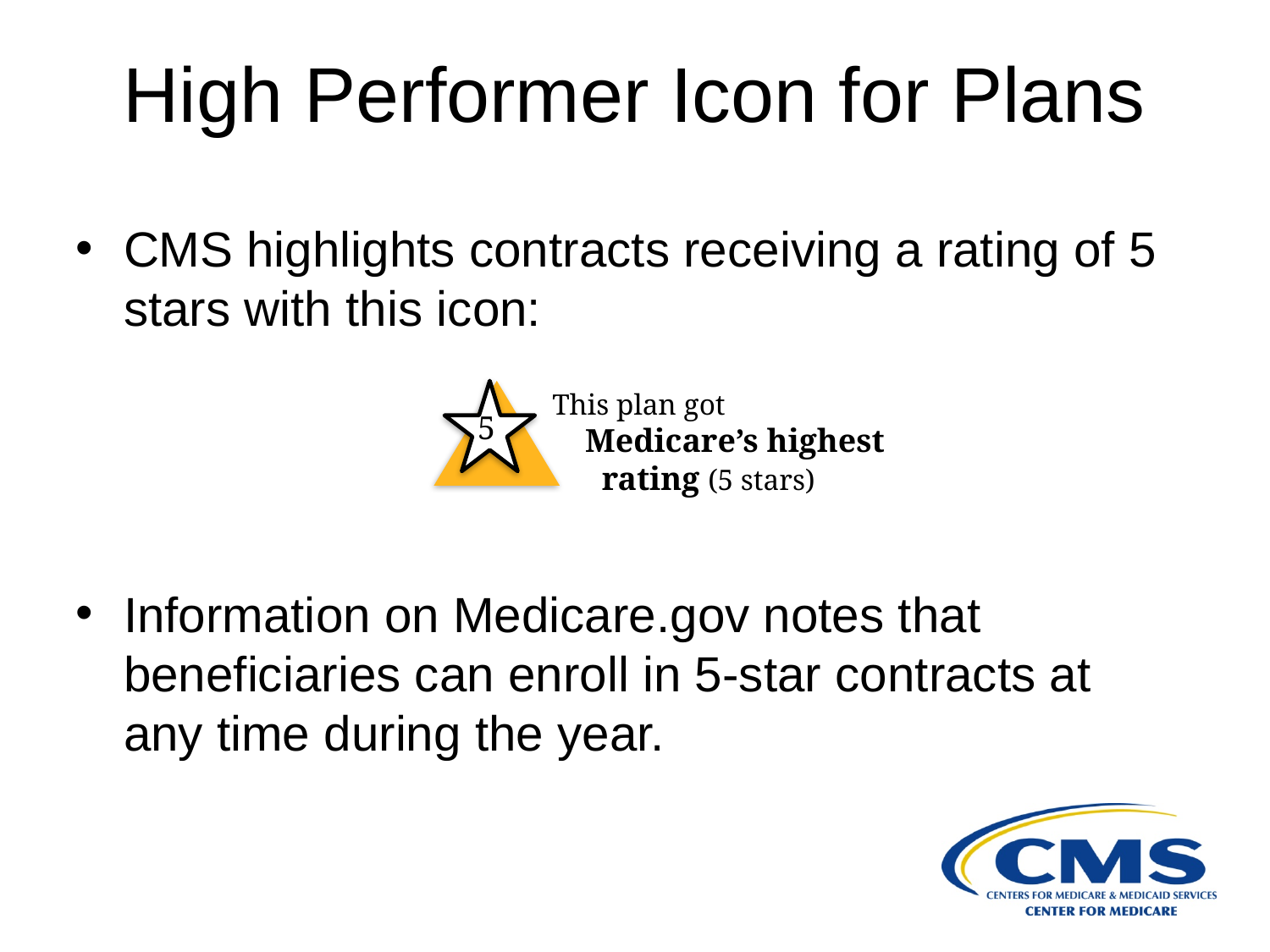

High Performer Icon for Plans
CMS highlights contracts receiving a rating of 5 stars with this icon:

Information on Medicare.gov notes that beneficiaries can enroll in 5-star contracts at any time during the year.

This plan got
    Medicare’s highest
      rating (5 stars)
5